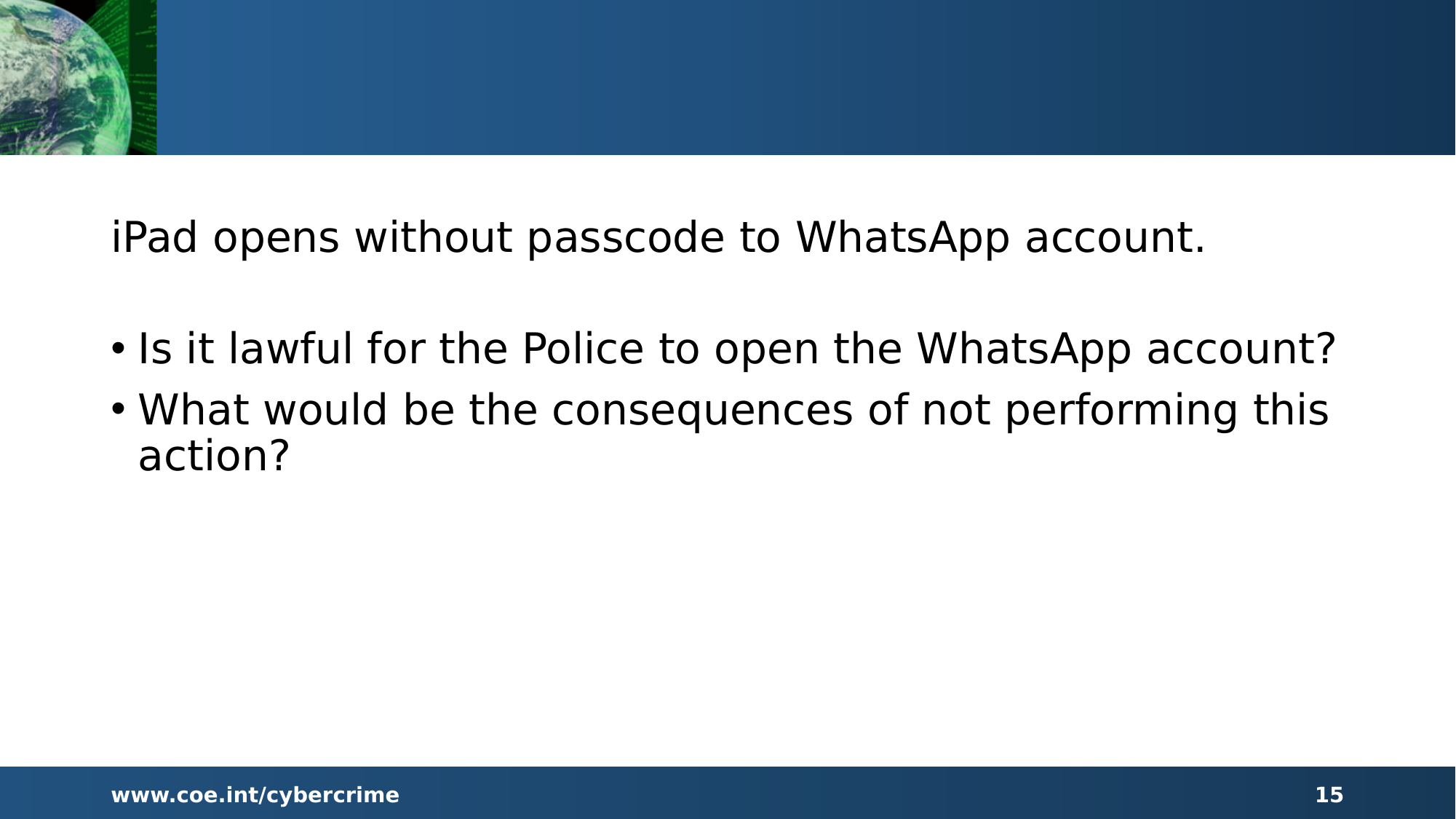

# iPad opens without passcode to WhatsApp account.
Is it lawful for the Police to open the WhatsApp account?
What would be the consequences of not performing this action?
www.coe.int/cybercrime
15